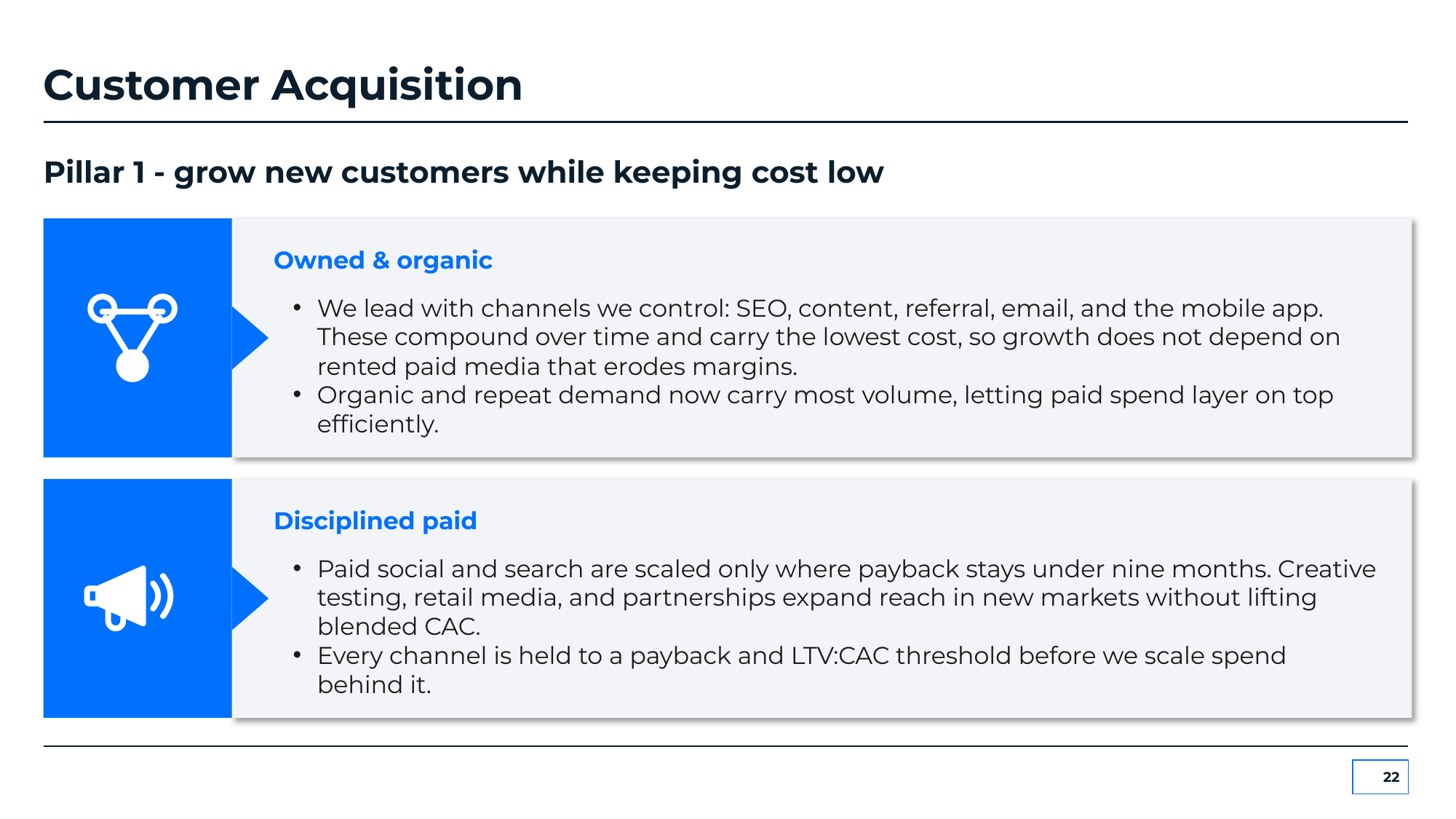

# Customer Acquisition
Pillar 1 - grow new customers while keeping cost low

Owned & organic
We lead with channels we control: SEO, content, referral, email, and the mobile app. These compound over time and carry the lowest cost, so growth does not depend on rented paid media that erodes margins.
Organic and repeat demand now carry most volume, letting paid spend layer on top efficiently.

Disciplined paid
Paid social and search are scaled only where payback stays under nine months. Creative testing, retail media, and partnerships expand reach in new markets without lifting blended CAC.
Every channel is held to a payback and LTV:CAC threshold before we scale spend behind it.

22